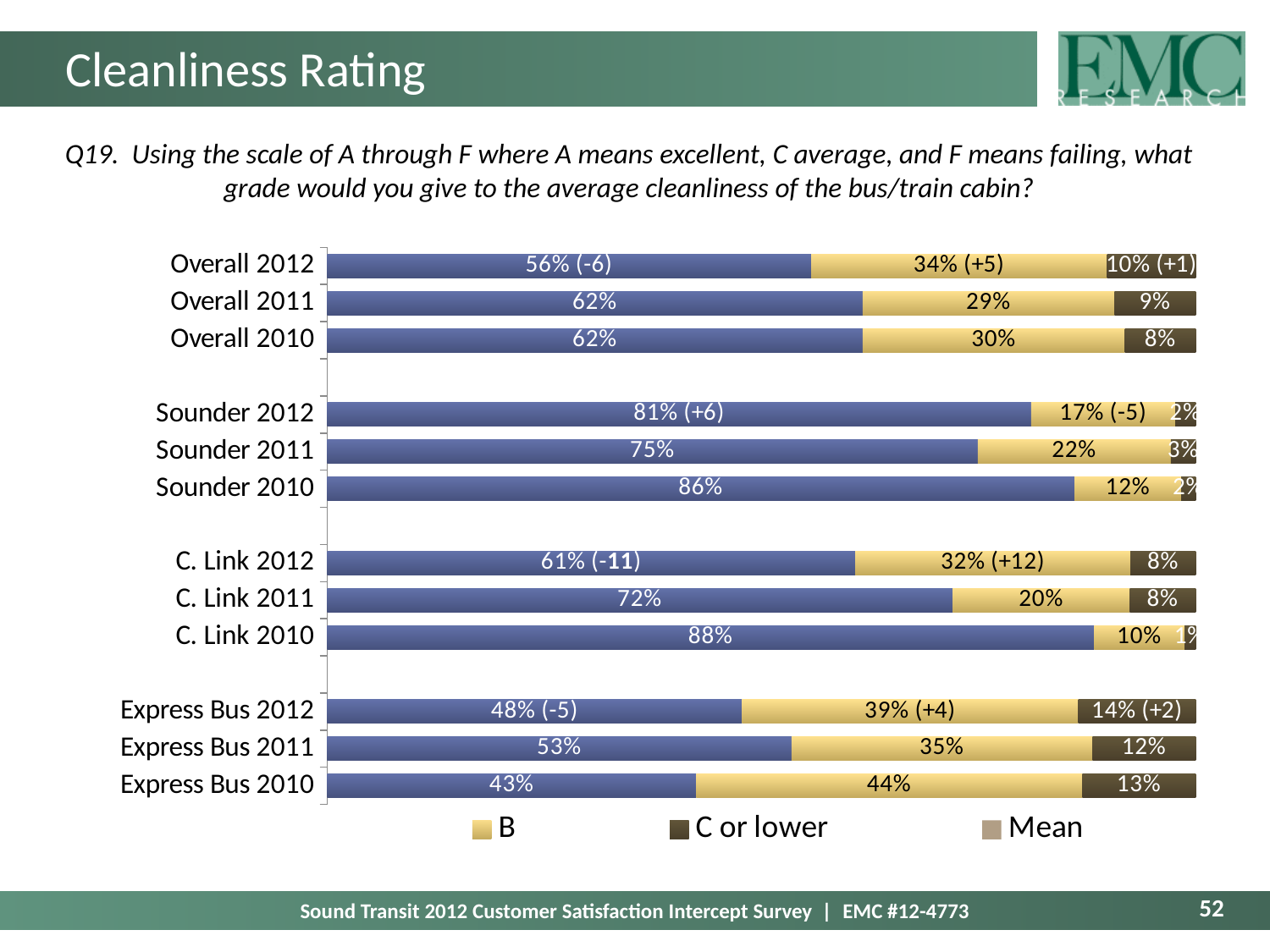

# Cleanliness Rating
Q19.  Using the scale of A through F where A means excellent, C average, and F means failing, what grade would you give to the average cleanliness of the bus/train cabin?

### Chart

| Category | A | B | C or lower | Mean |
|---|---|---|---|---|
| Overall 2012 | 0.5571987484769323 | 0.3407630319726166 | 0.1020382195504469 | None |
| Overall 2011 | 0.616438604792896 | 0.29006182096785416 | 0.0934995742392454 | None |
| Overall 2010 | 0.616646379441776 | 0.30187025502126935 | 0.08148328049404854 | None |
|  | None | None | None | None |
| Sounder 2012 | 0.8105679650251917 | 0.16580161454203884 | 0.02363042043276894 | None |
| Sounder 2011 | 0.7490241742848799 | 0.22221330695896865 | 0.028762518756152863 | None |
| Sounder 2010 | 0.860510704424106 | 0.12259482556473093 | 0.016894470011162763 | None |
|  | None | None | None | None |
| C. Link 2012 | 0.6080096819224535 | 0.3167882489144452 | 0.07520206916310257 | None |
| C. Link 2011 | 0.7199890564897485 | 0.20409799750095894 | 0.07591294600929364 | None |
| C. Link 2010 | 0.8830620143903094 | 0.10401324489530012 | 0.012924740714389716 | None |
|  | None | None | None | None |
| Express Bus 2012 | 0.4777283608408013 | 0.38711972458079447 | 0.13515191457840164 | None |
| Express Bus 2011 | 0.5346534653465309 | 0.3465346534653441 | 0.1188118811881181 | None |
| Express Bus 2010 | 0.4250013379700012 | 0.44439994719814835 | 0.13059871483185292 | None |